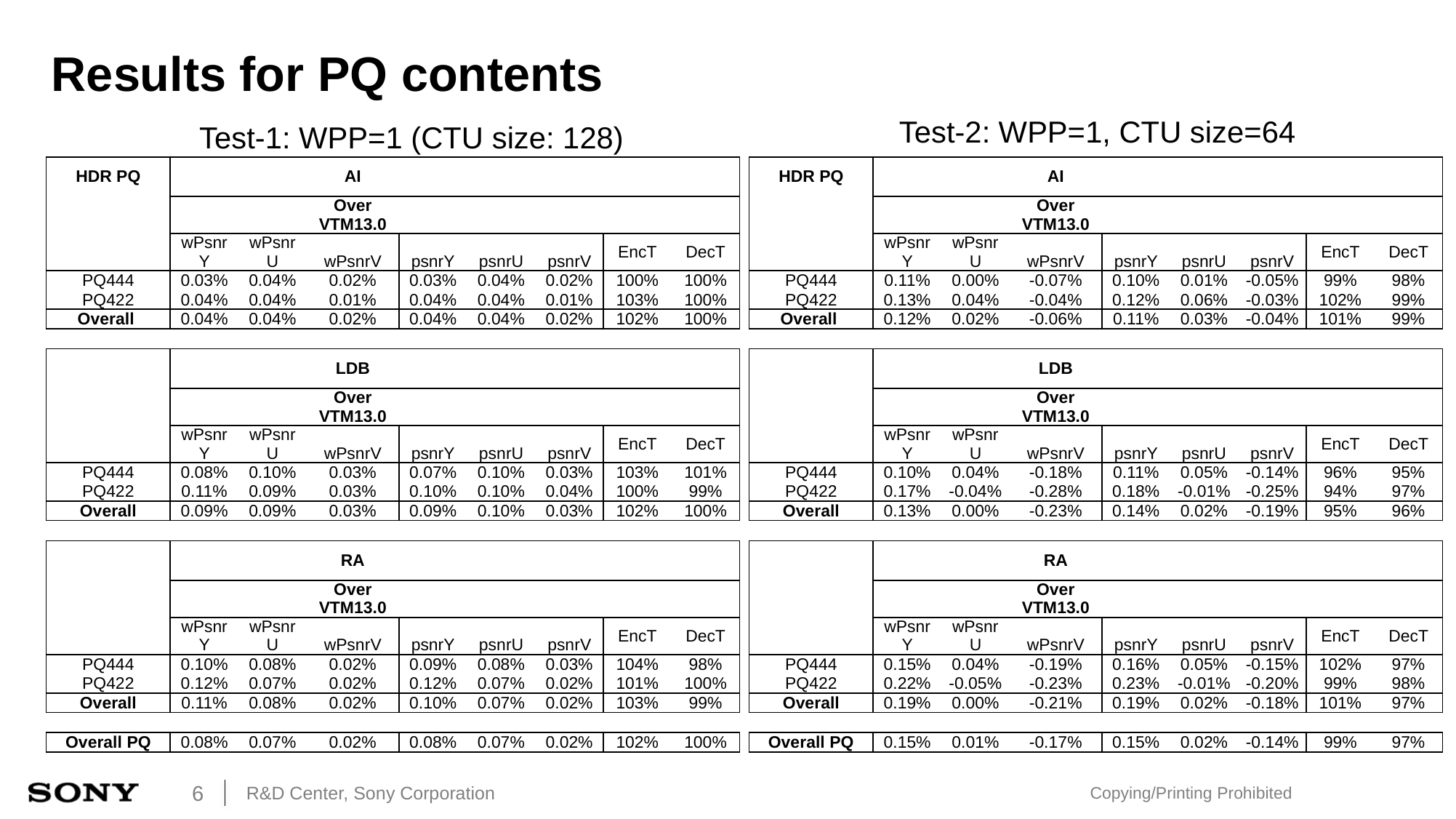

# Results for PQ contents
Test-2: WPP=1, CTU size=64
Test-1: WPP=1 (CTU size: 128)
| HDR PQ |  |  | AI |  |  |  |  |  |
| --- | --- | --- | --- | --- | --- | --- | --- | --- |
|  |  |  | Over VTM13.0 |  |  |  |  |  |
|  | wPsnrY | wPsnrU | wPsnrV | psnrY | psnrU | psnrV | EncT | DecT |
| PQ444 | 0.03% | 0.04% | 0.02% | 0.03% | 0.04% | 0.02% | 100% | 100% |
| PQ422 | 0.04% | 0.04% | 0.01% | 0.04% | 0.04% | 0.01% | 103% | 100% |
| Overall | 0.04% | 0.04% | 0.02% | 0.04% | 0.04% | 0.02% | 102% | 100% |
|  |  |  |  |  |  |  |  |  |
|  |  |  | LDB |  |  |  |  |  |
|  |  |  | Over VTM13.0 |  |  |  |  |  |
|  | wPsnrY | wPsnrU | wPsnrV | psnrY | psnrU | psnrV | EncT | DecT |
| PQ444 | 0.08% | 0.10% | 0.03% | 0.07% | 0.10% | 0.03% | 103% | 101% |
| PQ422 | 0.11% | 0.09% | 0.03% | 0.10% | 0.10% | 0.04% | 100% | 99% |
| Overall | 0.09% | 0.09% | 0.03% | 0.09% | 0.10% | 0.03% | 102% | 100% |
|  |  |  |  |  |  |  |  |  |
|  |  |  | RA |  |  |  |  |  |
|  |  |  | Over VTM13.0 |  |  |  |  |  |
|  | wPsnrY | wPsnrU | wPsnrV | psnrY | psnrU | psnrV | EncT | DecT |
| PQ444 | 0.10% | 0.08% | 0.02% | 0.09% | 0.08% | 0.03% | 104% | 98% |
| PQ422 | 0.12% | 0.07% | 0.02% | 0.12% | 0.07% | 0.02% | 101% | 100% |
| Overall | 0.11% | 0.08% | 0.02% | 0.10% | 0.07% | 0.02% | 103% | 99% |
|  |  |  |  |  |  |  |  |  |
| Overall PQ | 0.08% | 0.07% | 0.02% | 0.08% | 0.07% | 0.02% | 102% | 100% |
| HDR PQ |  |  | AI |  |  |  |  |  |
| --- | --- | --- | --- | --- | --- | --- | --- | --- |
|  |  |  | Over VTM13.0 |  |  |  |  |  |
|  | wPsnrY | wPsnrU | wPsnrV | psnrY | psnrU | psnrV | EncT | DecT |
| PQ444 | 0.11% | 0.00% | -0.07% | 0.10% | 0.01% | -0.05% | 99% | 98% |
| PQ422 | 0.13% | 0.04% | -0.04% | 0.12% | 0.06% | -0.03% | 102% | 99% |
| Overall | 0.12% | 0.02% | -0.06% | 0.11% | 0.03% | -0.04% | 101% | 99% |
|  |  |  |  |  |  |  |  |  |
|  |  |  | LDB |  |  |  |  |  |
|  |  |  | Over VTM13.0 |  |  |  |  |  |
|  | wPsnrY | wPsnrU | wPsnrV | psnrY | psnrU | psnrV | EncT | DecT |
| PQ444 | 0.10% | 0.04% | -0.18% | 0.11% | 0.05% | -0.14% | 96% | 95% |
| PQ422 | 0.17% | -0.04% | -0.28% | 0.18% | -0.01% | -0.25% | 94% | 97% |
| Overall | 0.13% | 0.00% | -0.23% | 0.14% | 0.02% | -0.19% | 95% | 96% |
|  |  |  |  |  |  |  |  |  |
|  |  |  | RA |  |  |  |  |  |
|  |  |  | Over VTM13.0 |  |  |  |  |  |
|  | wPsnrY | wPsnrU | wPsnrV | psnrY | psnrU | psnrV | EncT | DecT |
| PQ444 | 0.15% | 0.04% | -0.19% | 0.16% | 0.05% | -0.15% | 102% | 97% |
| PQ422 | 0.22% | -0.05% | -0.23% | 0.23% | -0.01% | -0.20% | 99% | 98% |
| Overall | 0.19% | 0.00% | -0.21% | 0.19% | 0.02% | -0.18% | 101% | 97% |
|  |  |  |  |  |  |  |  |  |
| Overall PQ | 0.15% | 0.01% | -0.17% | 0.15% | 0.02% | -0.14% | 99% | 97% |